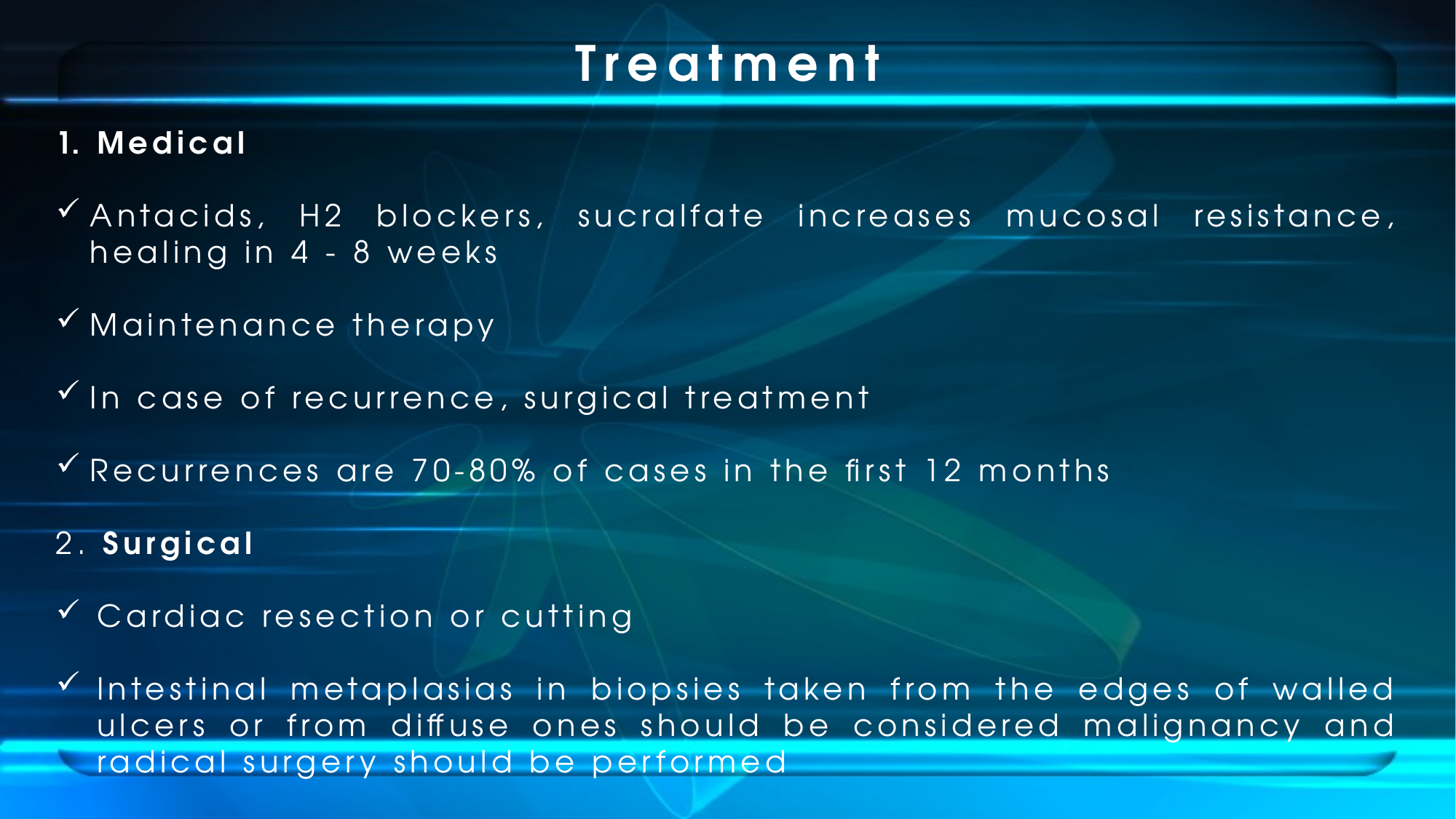

Treatment
Medical

Antacids, H2 blockers, sucralfate increases mucosal resistance, healing in 4 - 8 weeks

Maintenance therapy

In case of recurrence, surgical treatment

Recurrences are 70-80% of cases in the first 12 months

2. Surgical

Cardiac resection or cutting

Intestinal metaplasias in biopsies taken from the edges of walled ulcers or from diffuse ones should be considered malignancy and radical surgery should be performed